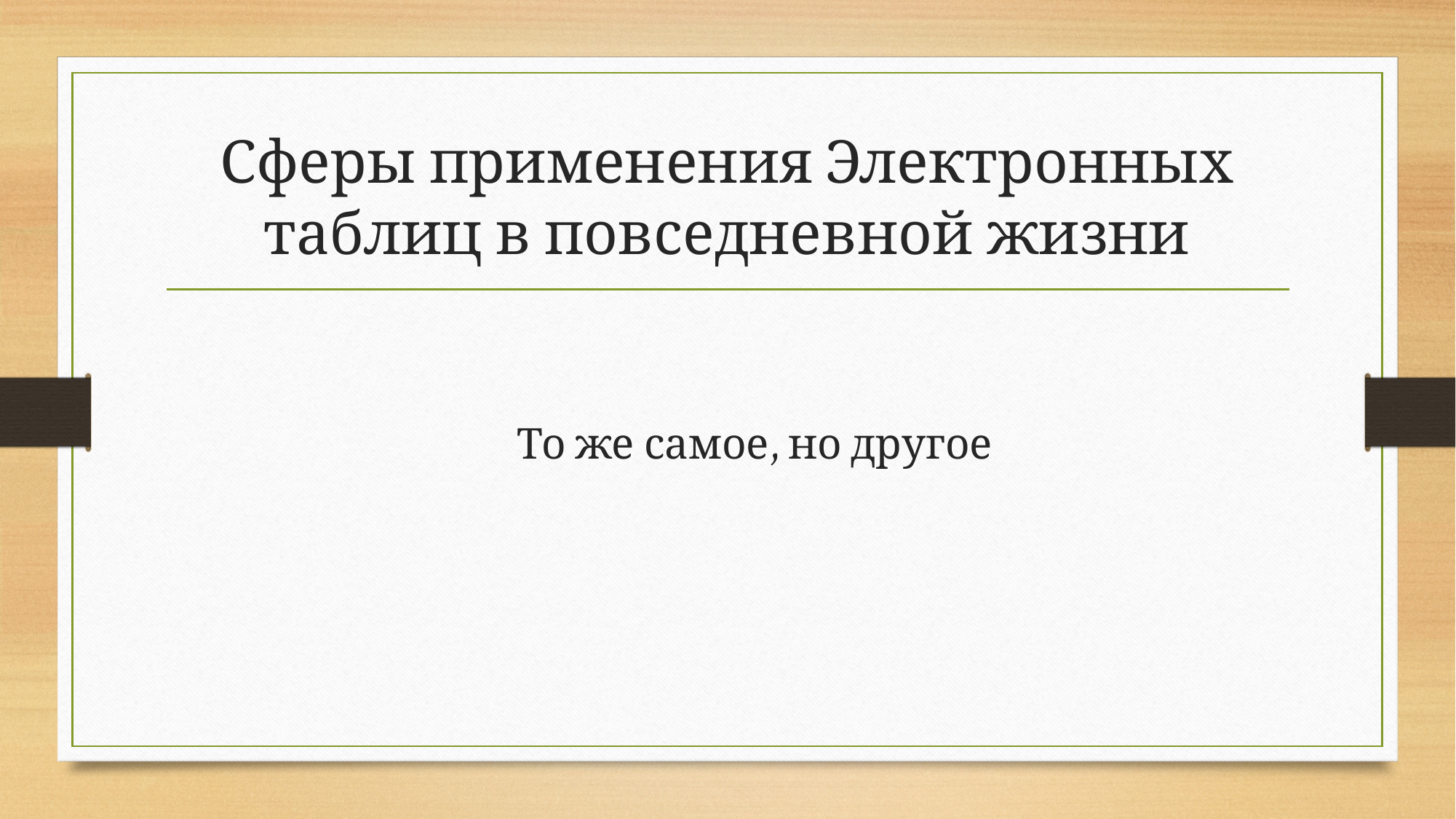

# Сферы применения Электронных таблиц в повседневной жизни

То же самое, но другое